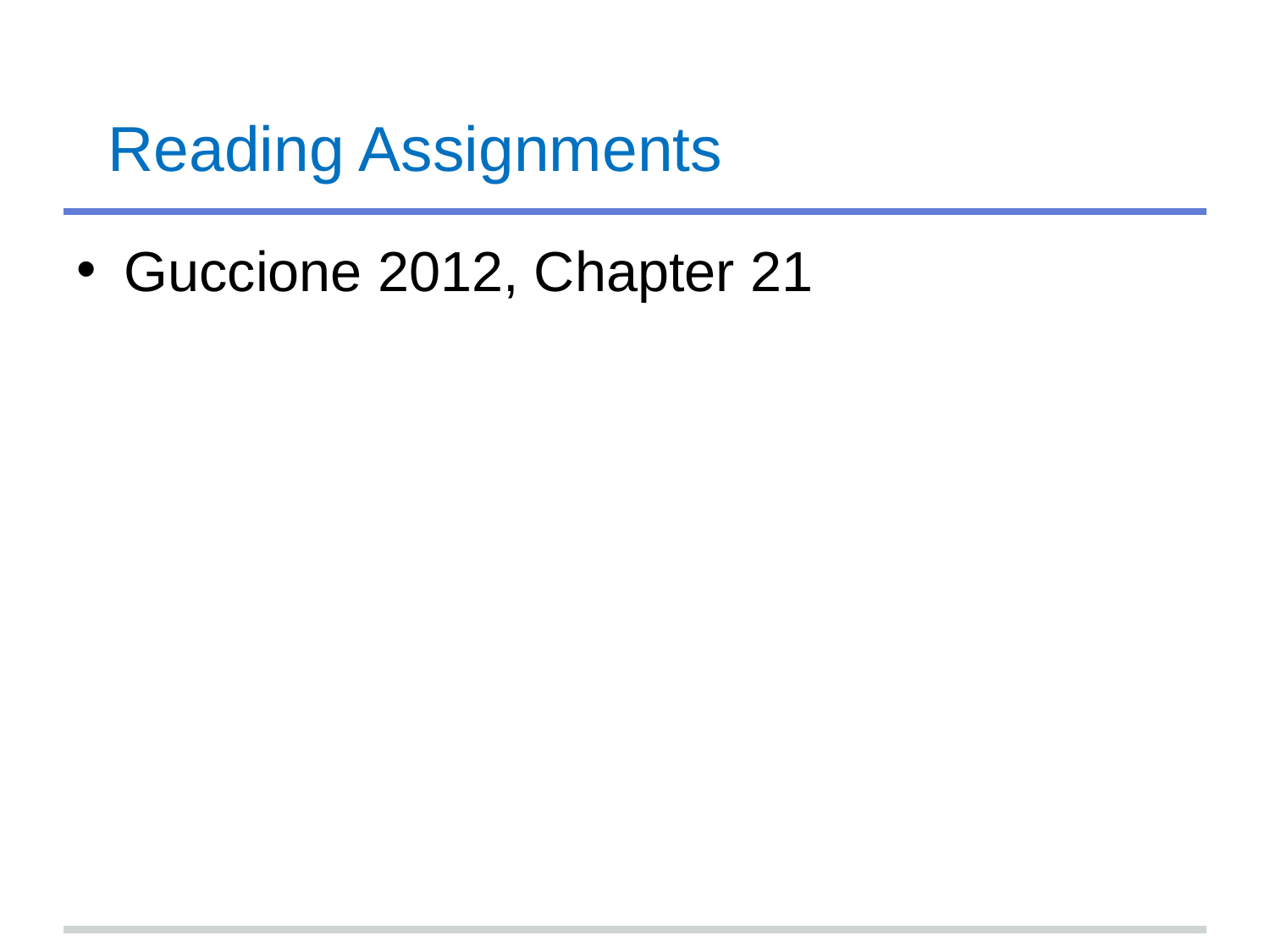

# Reading Assignments
Guccione 2012, Chapter 21